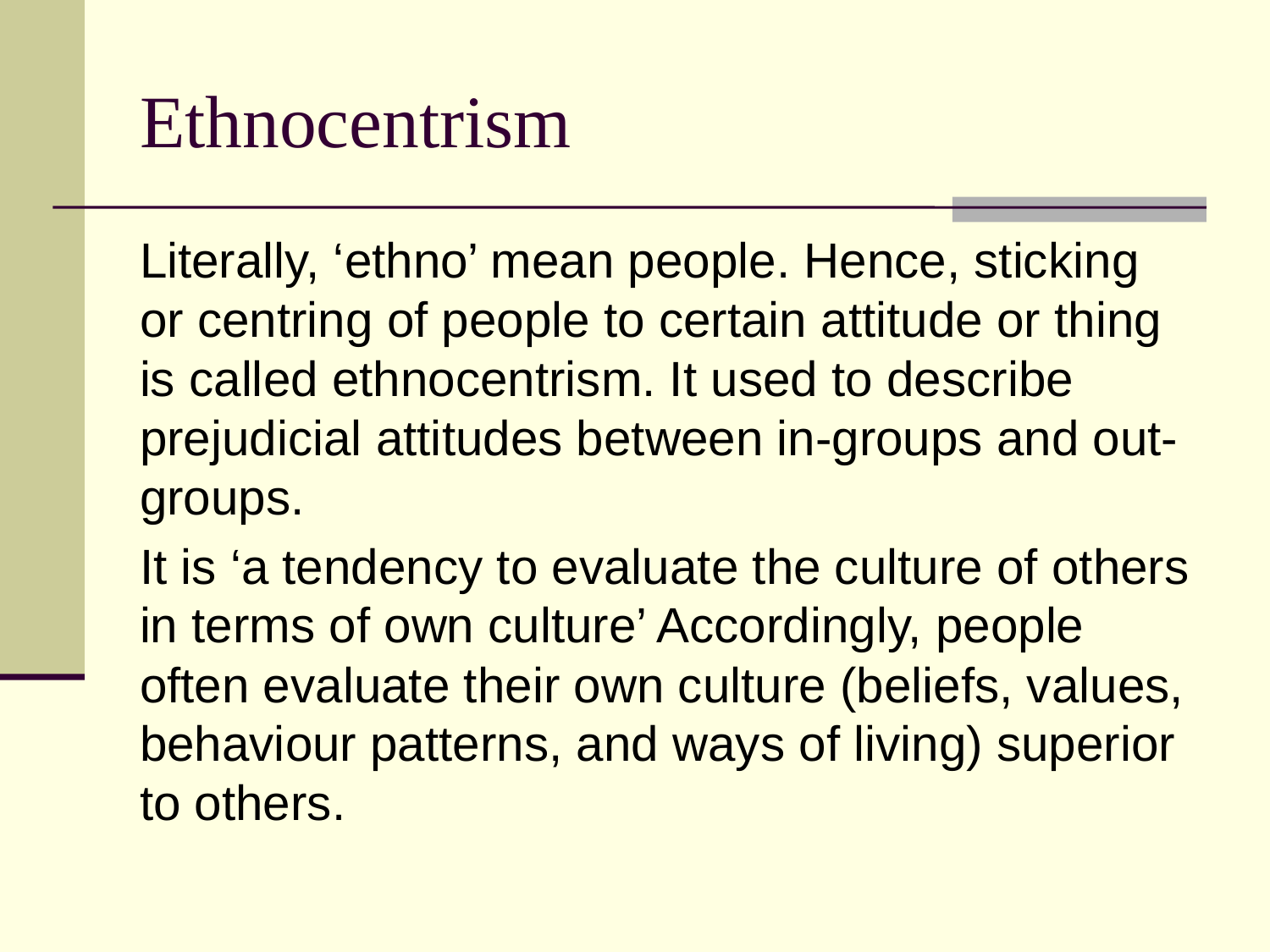

# Ethnocentrism
Literally, ‘ethno’ mean people. Hence, sticking or centring of people to certain attitude or thing is called ethnocentrism. It used to describe preju­dicial attitudes between in-groups and out-groups.
It is ‘a tendency to evaluate the culture of others in terms of own culture’ Accordingly, people often evaluate their own culture (beliefs, values, behaviour patterns, and ways of living) superior to others.